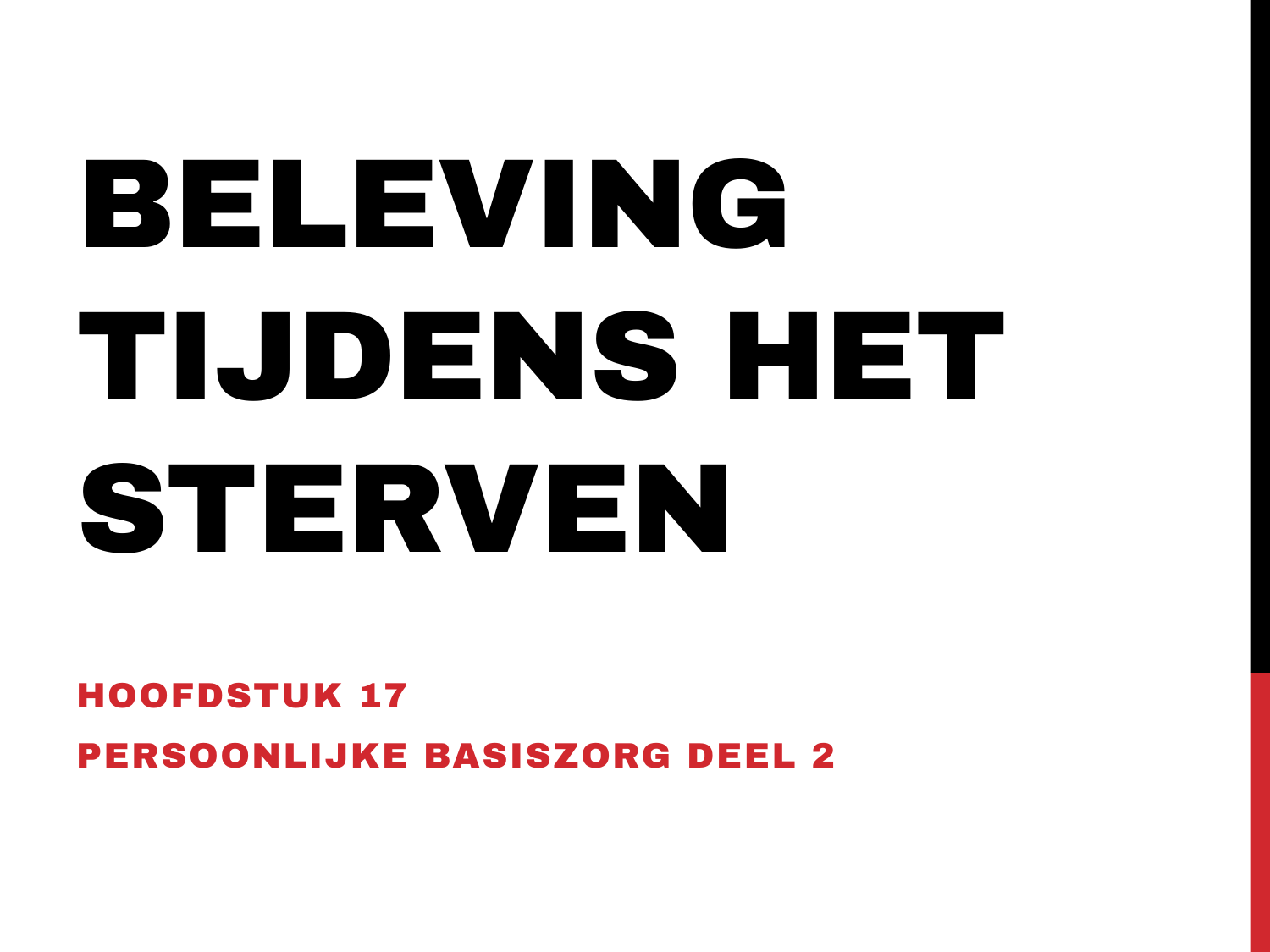

# Beleving tijdens het sterven
Hoofdstuk 17
Persoonlijke basiszorg deel 2